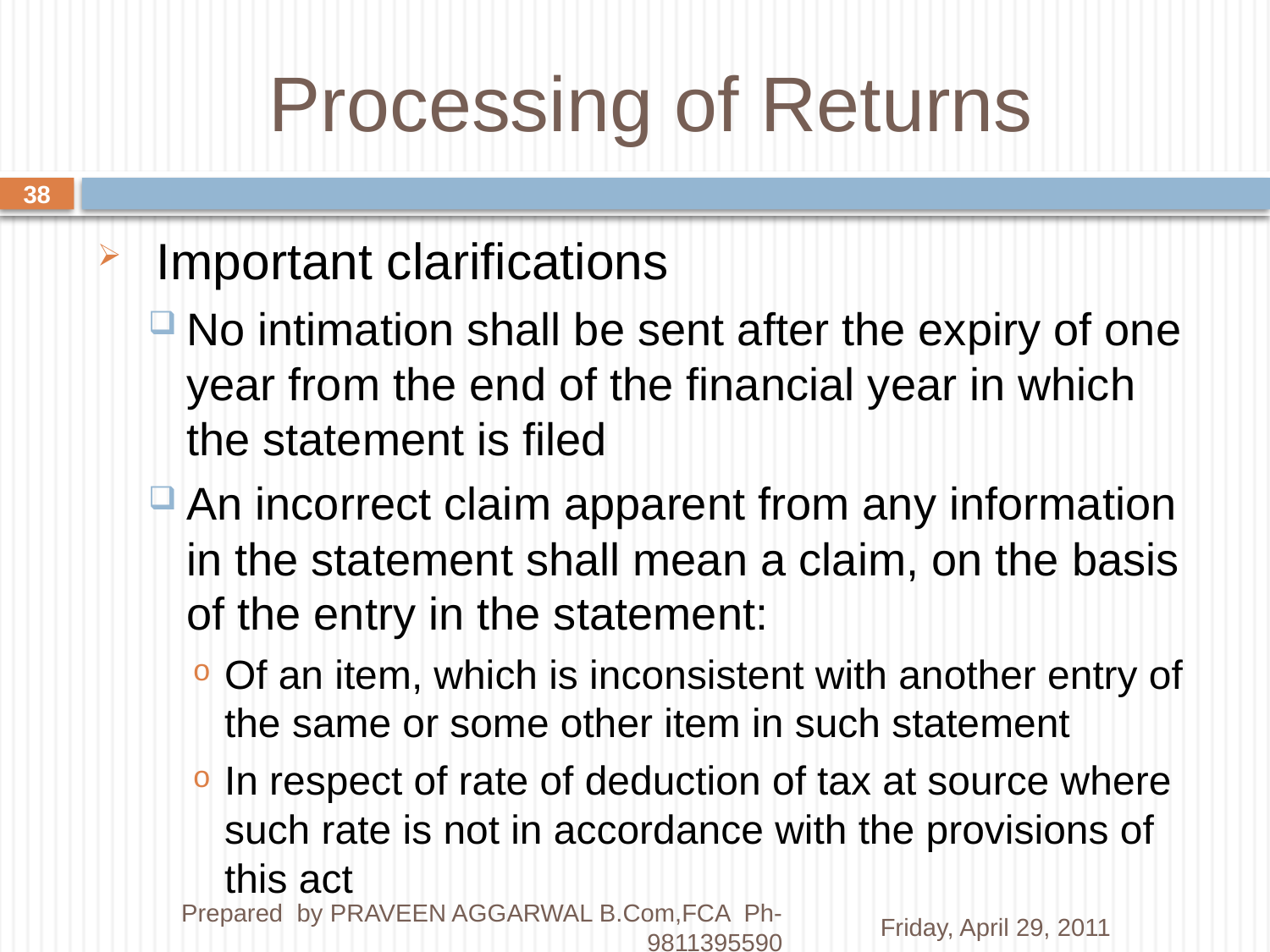

# Processing of Returns
38
 Important clarifications
No intimation shall be sent after the expiry of one year from the end of the financial year in which the statement is filed
An incorrect claim apparent from any information in the statement shall mean a claim, on the basis of the entry in the statement:
Of an item, which is inconsistent with another entry of the same or some other item in such statement
In respect of rate of deduction of tax at source where such rate is not in accordance with the provisions of this act

Prepared  by PRAVEEN AGGARWAL B.Com,FCA  Ph-9811395590
Friday, April 29, 2011